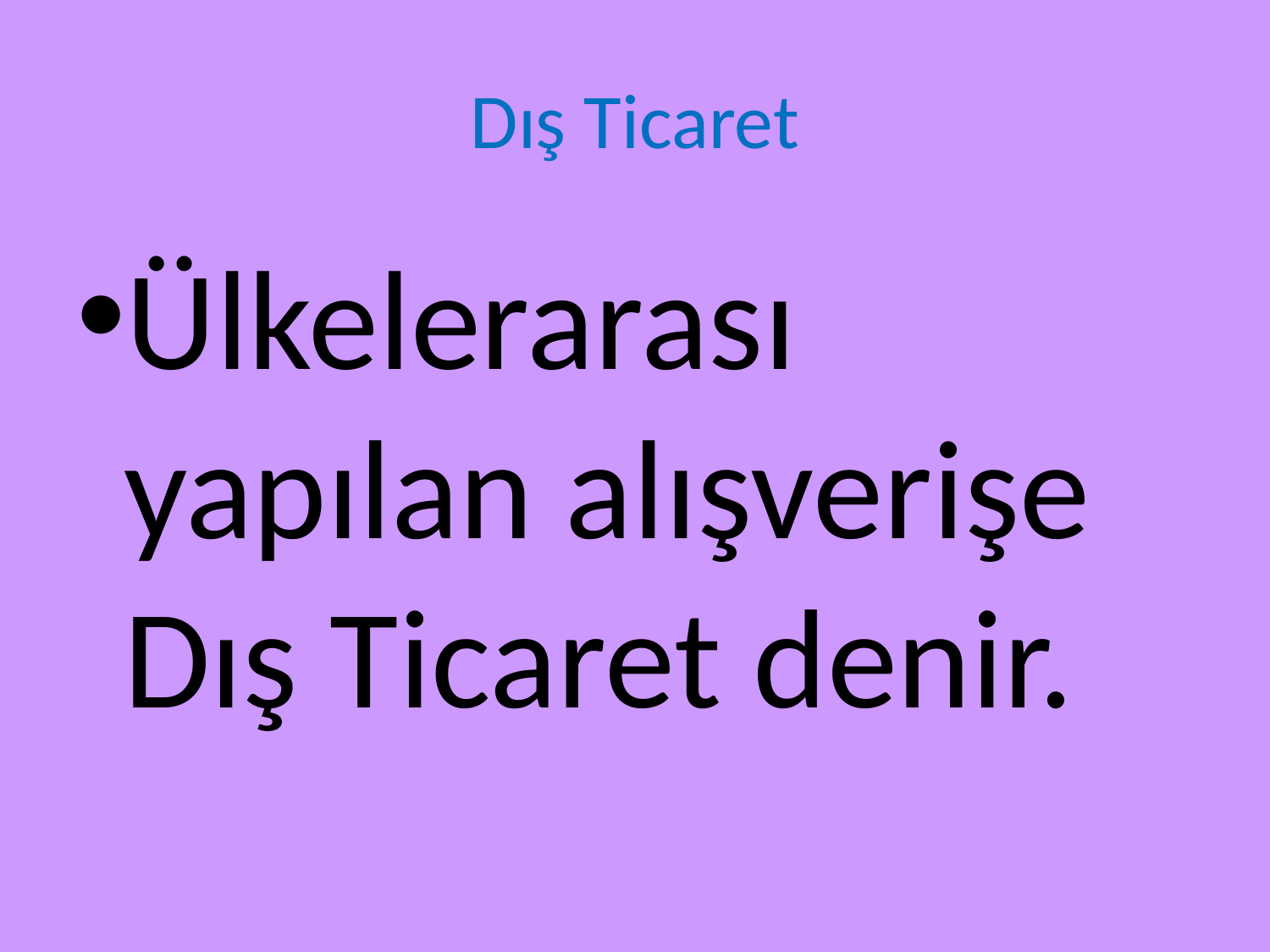

# Dış Ticaret
Ülkelerarası yapılan alışverişe Dış Ticaret denir.